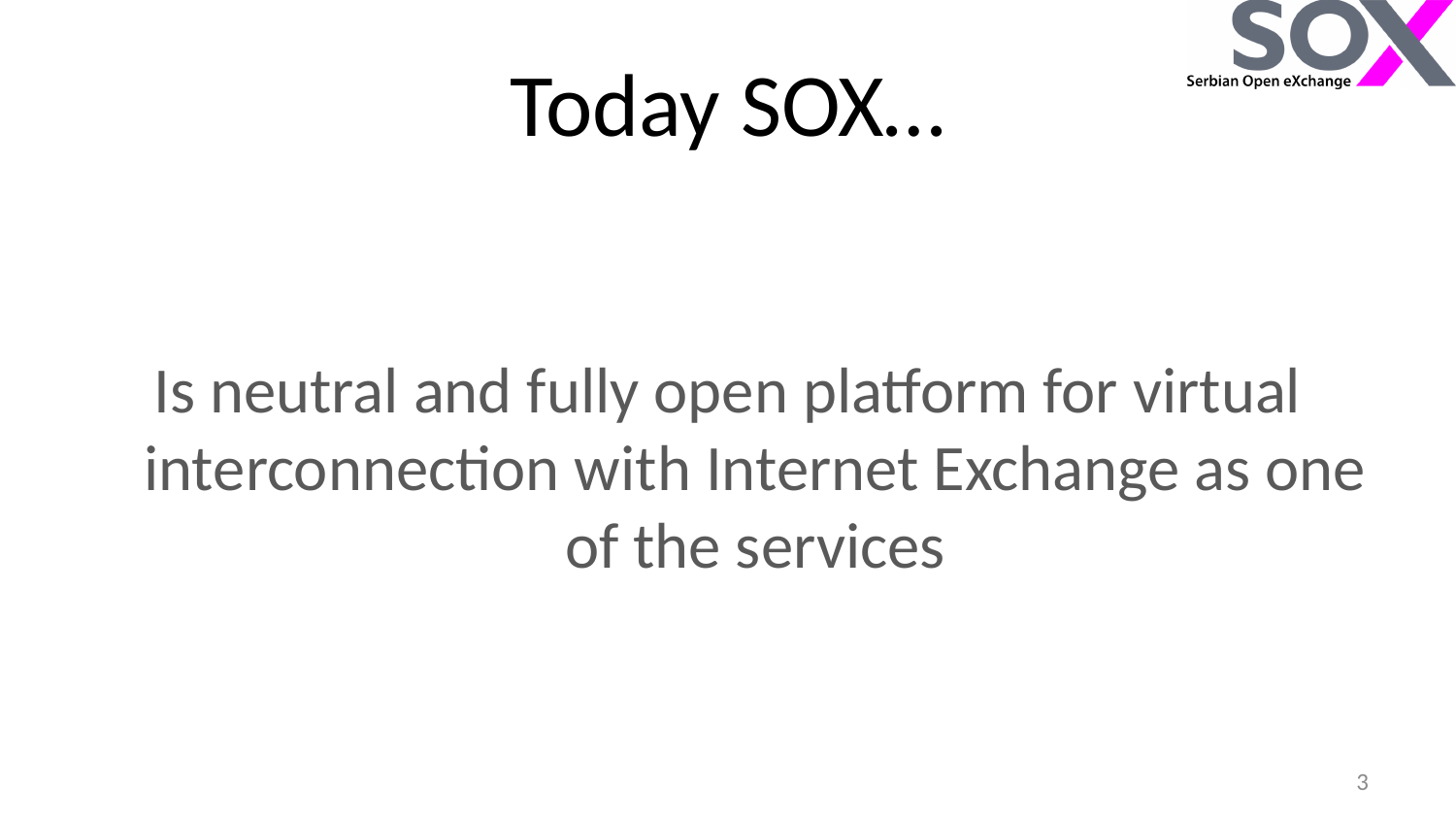

# Today SOX…
Is neutral and fully open platform for virtual interconnection with Internet Exchange as one of the services

3